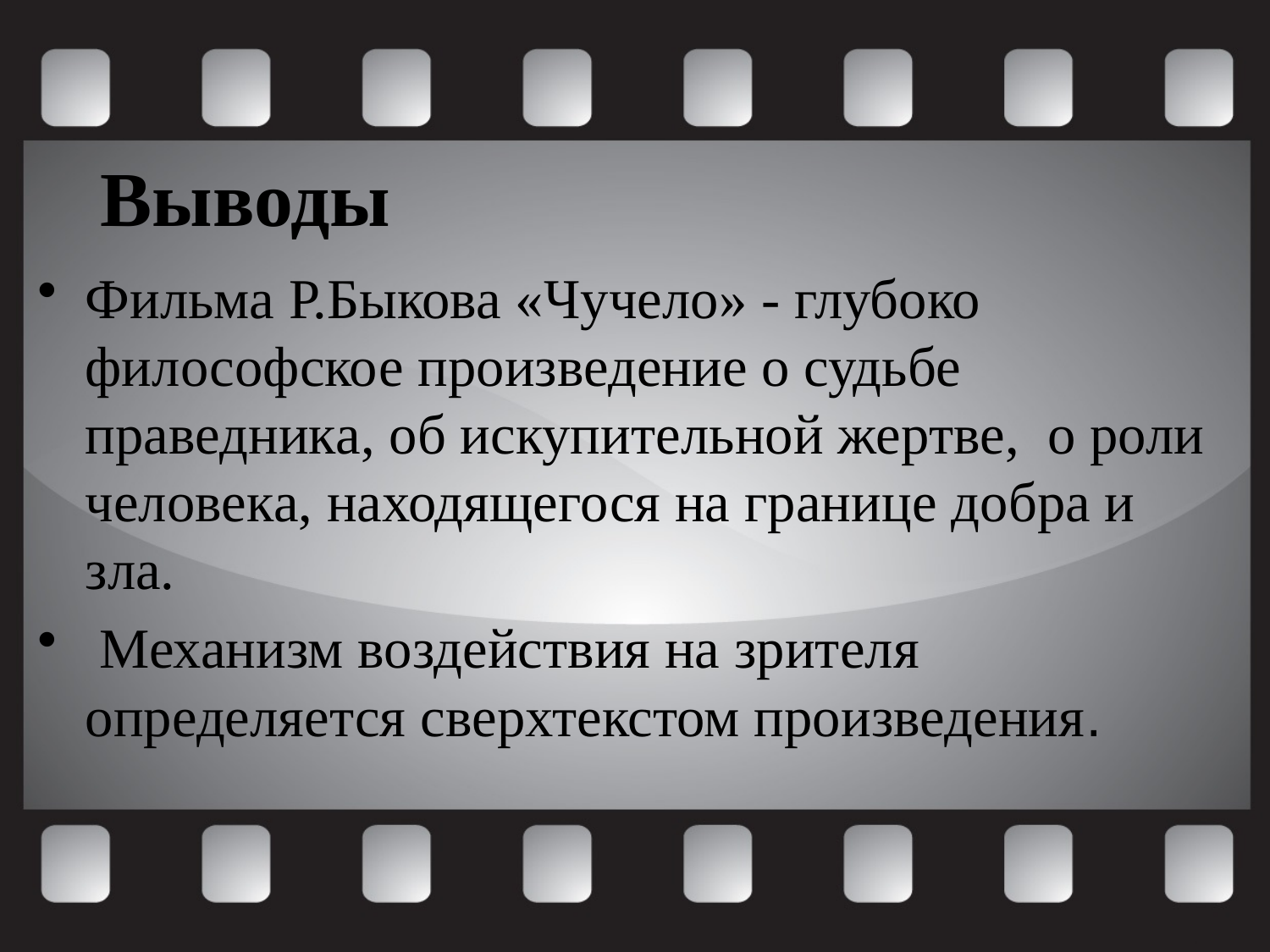

# Выводы
Фильма Р.Быкова «Чучело» - глубоко философское произведение о судьбе праведника, об искупительной жертве,  о роли человека, находящегося на границе добра и зла.
 Механизм воздействия на зрителя определяется сверхтекстом произведения.